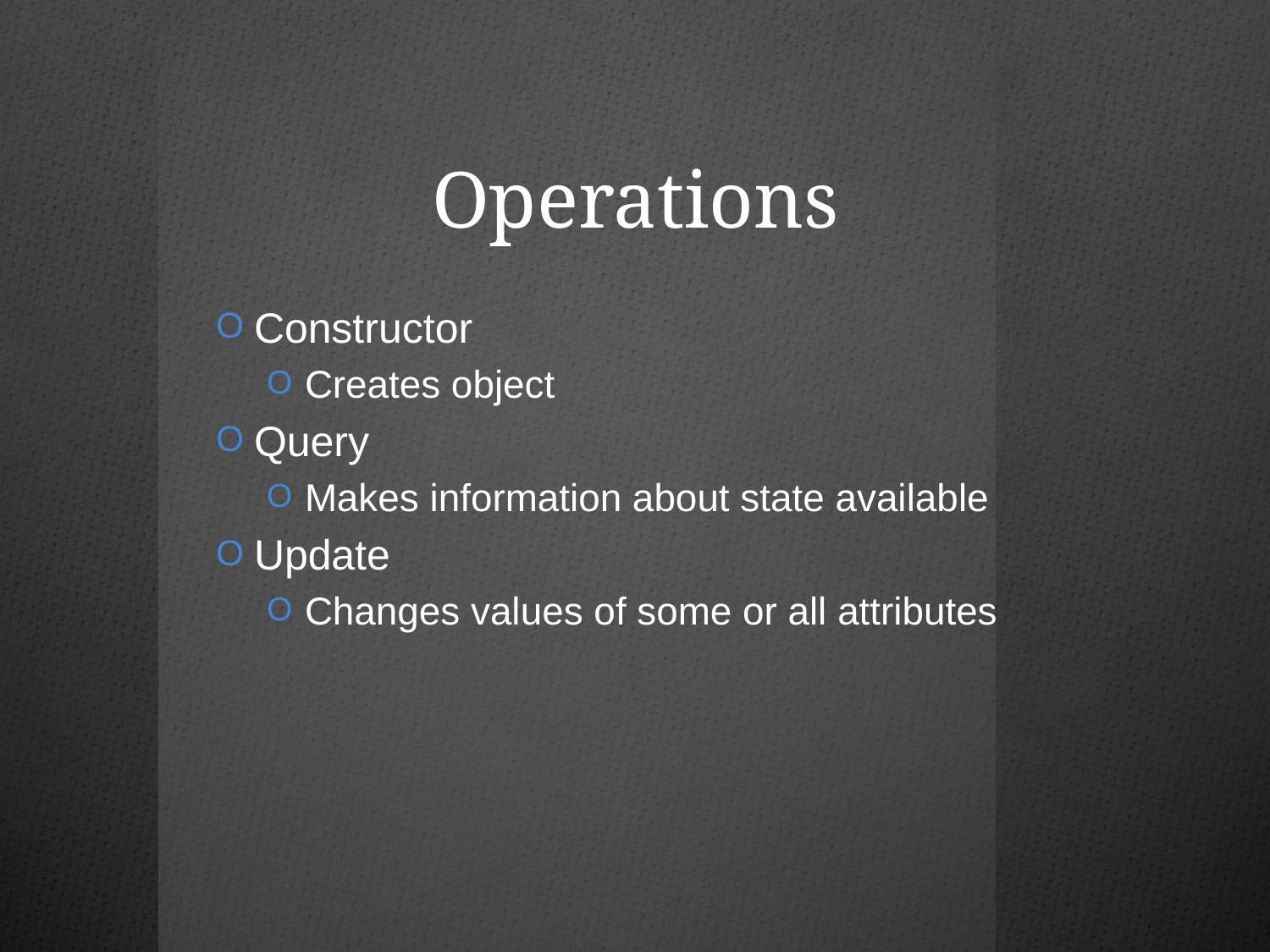

# Operations
Constructor
Creates object
Query
Makes information about state available
Update
Changes values of some or all attributes